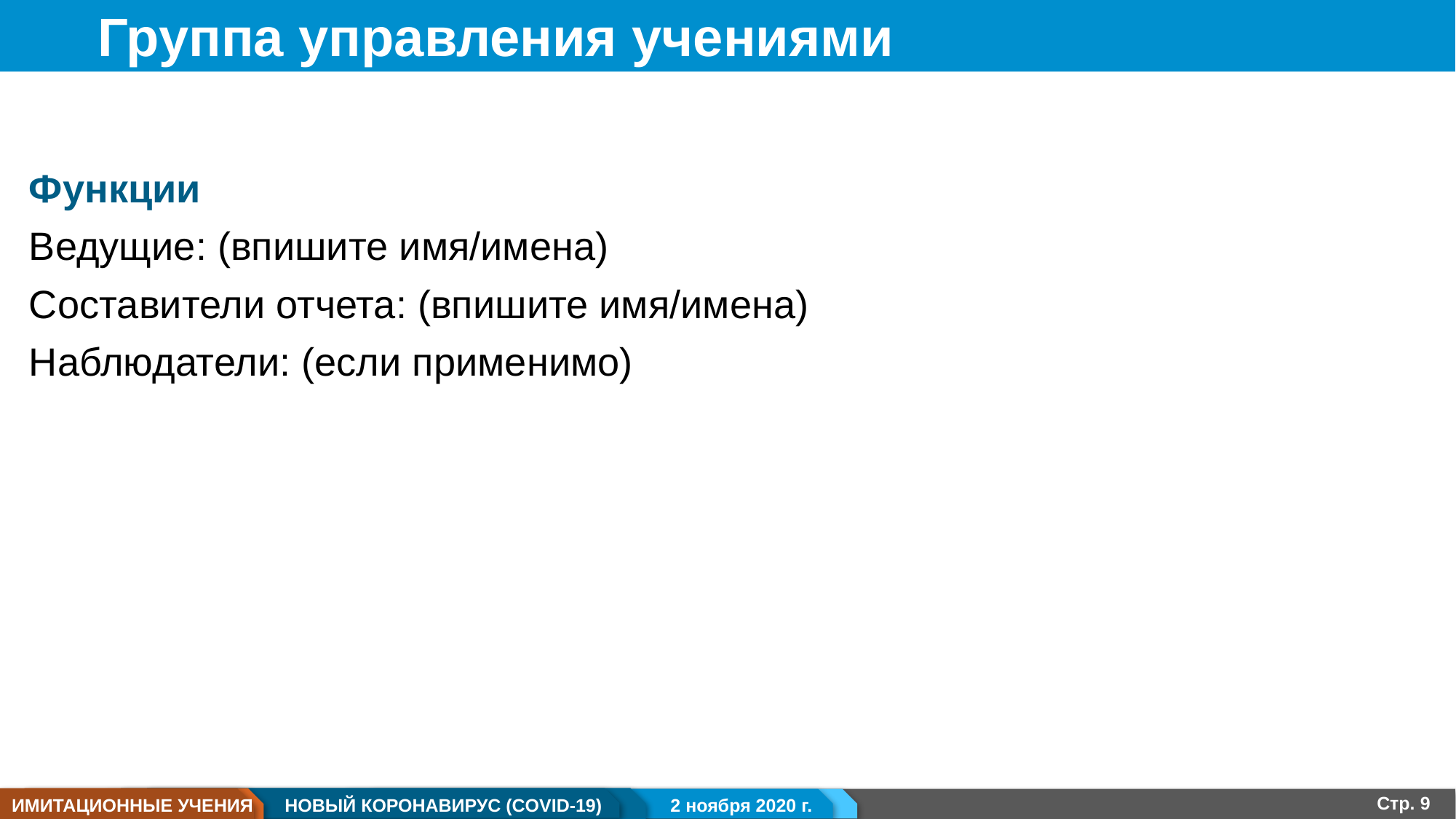

# Группа управления учениями

Функции
Ведущие: (впишите имя/имена)
Составители отчета: (впишите имя/имена)
Наблюдатели: (если применимо)